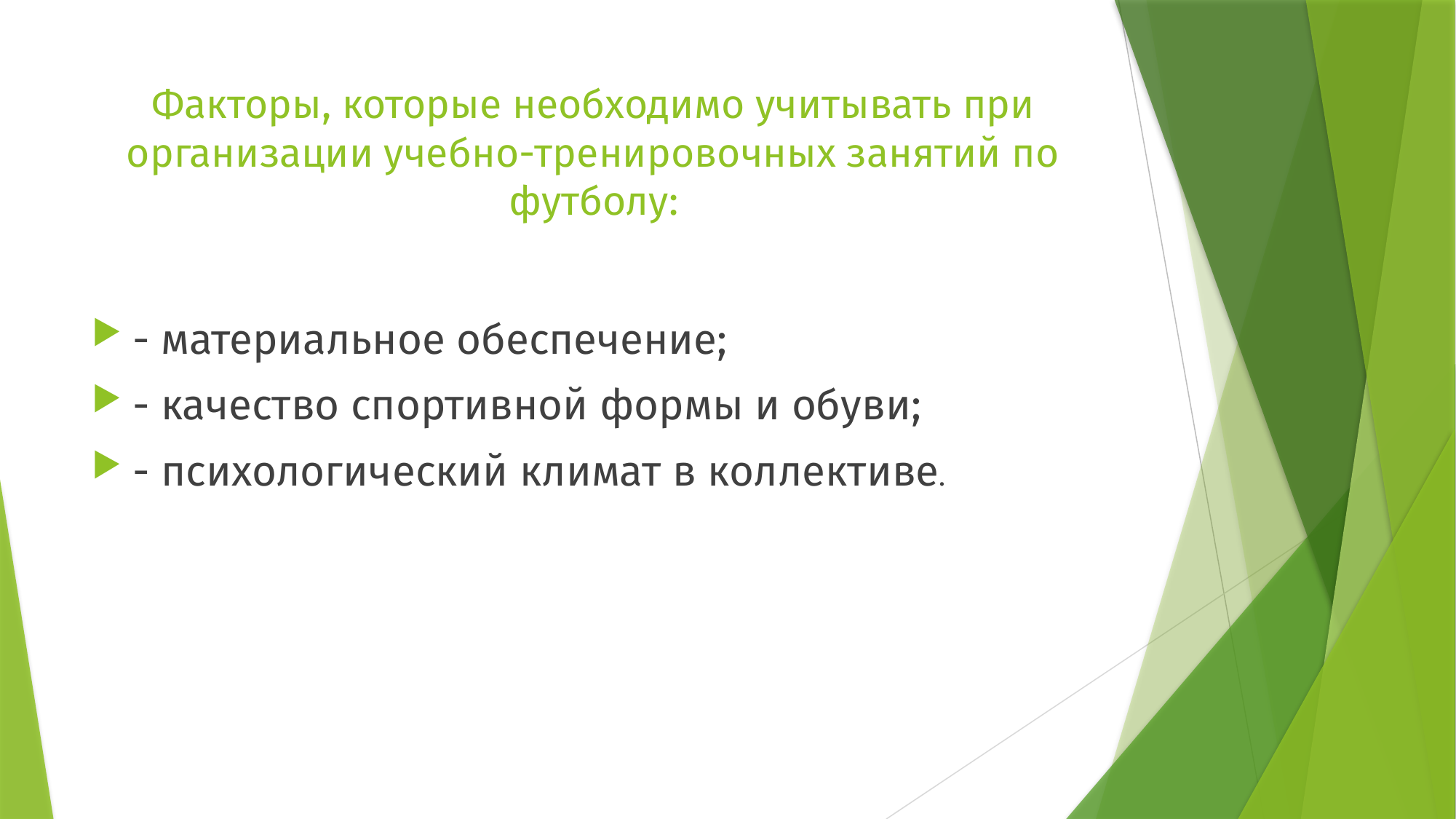

# Факторы, которые необходимо учитывать при организации учебно-тренировочных занятий по футболу:

- материальное обеспечение;
- качество спортивной формы и обуви;
- психологический климат в коллективе.